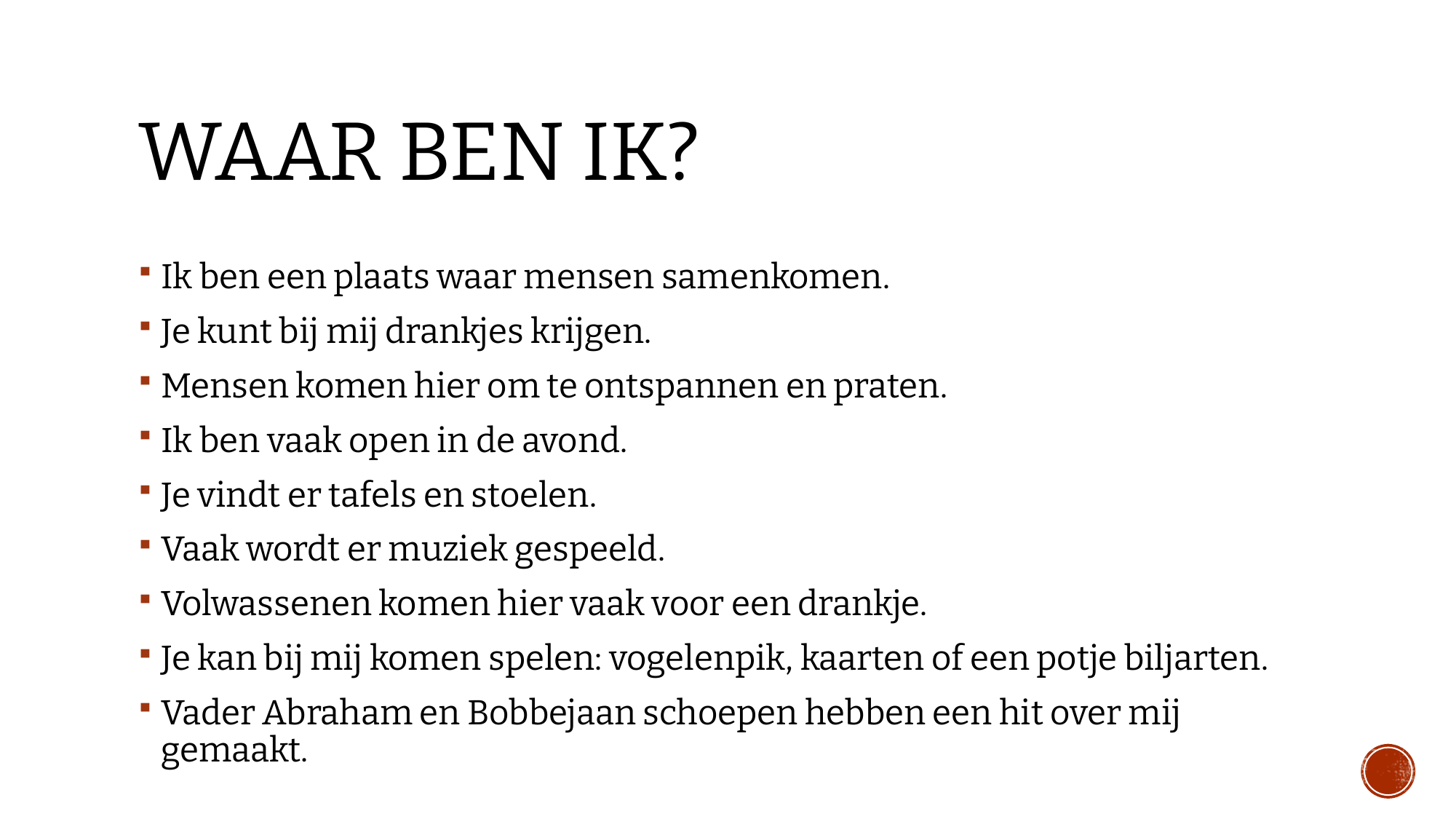

# Waar ben ik?
Ik ben een plaats waar mensen samenkomen.
Je kunt bij mij drankjes krijgen.
Mensen komen hier om te ontspannen en praten.
Ik ben vaak open in de avond.
Je vindt er tafels en stoelen.
Vaak wordt er muziek gespeeld.
Volwassenen komen hier vaak voor een drankje.
Je kan bij mij komen spelen: vogelenpik, kaarten of een potje biljarten.
Vader Abraham en Bobbejaan schoepen hebben een hit over mij gemaakt.